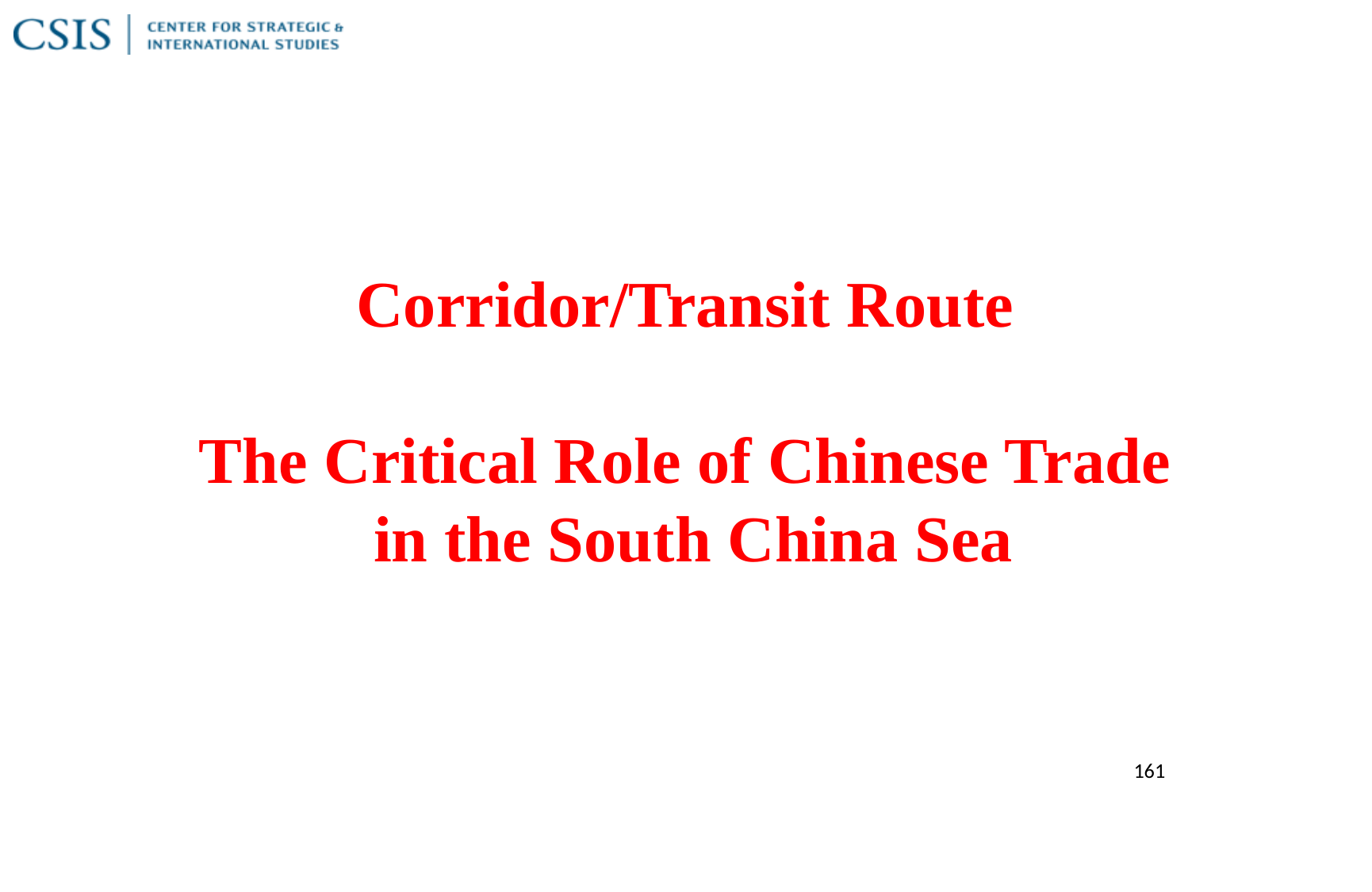

Corridor/Transit Route

The Critical Role of Chinese Trade
in the South China Sea
161